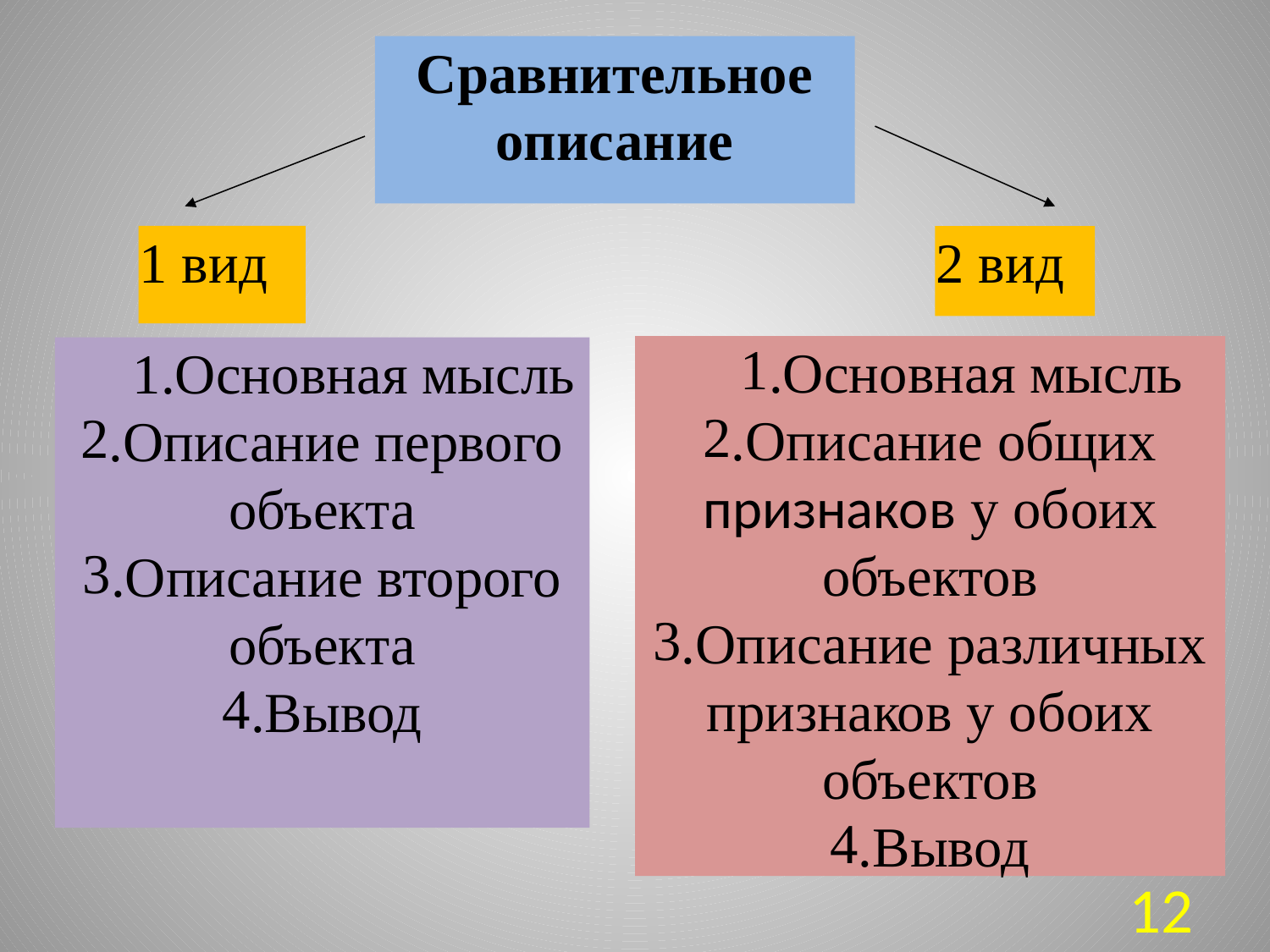

Сравнительное описание

1 вид
2 вид
.Основная мысль
.Описание общих признаков у обоих объектов
.Описание различных признаков у обоих объектов
.Вывод
1.Основная мысль
.Описание первого объекта
.Описание второго объекта
.Вывод

12